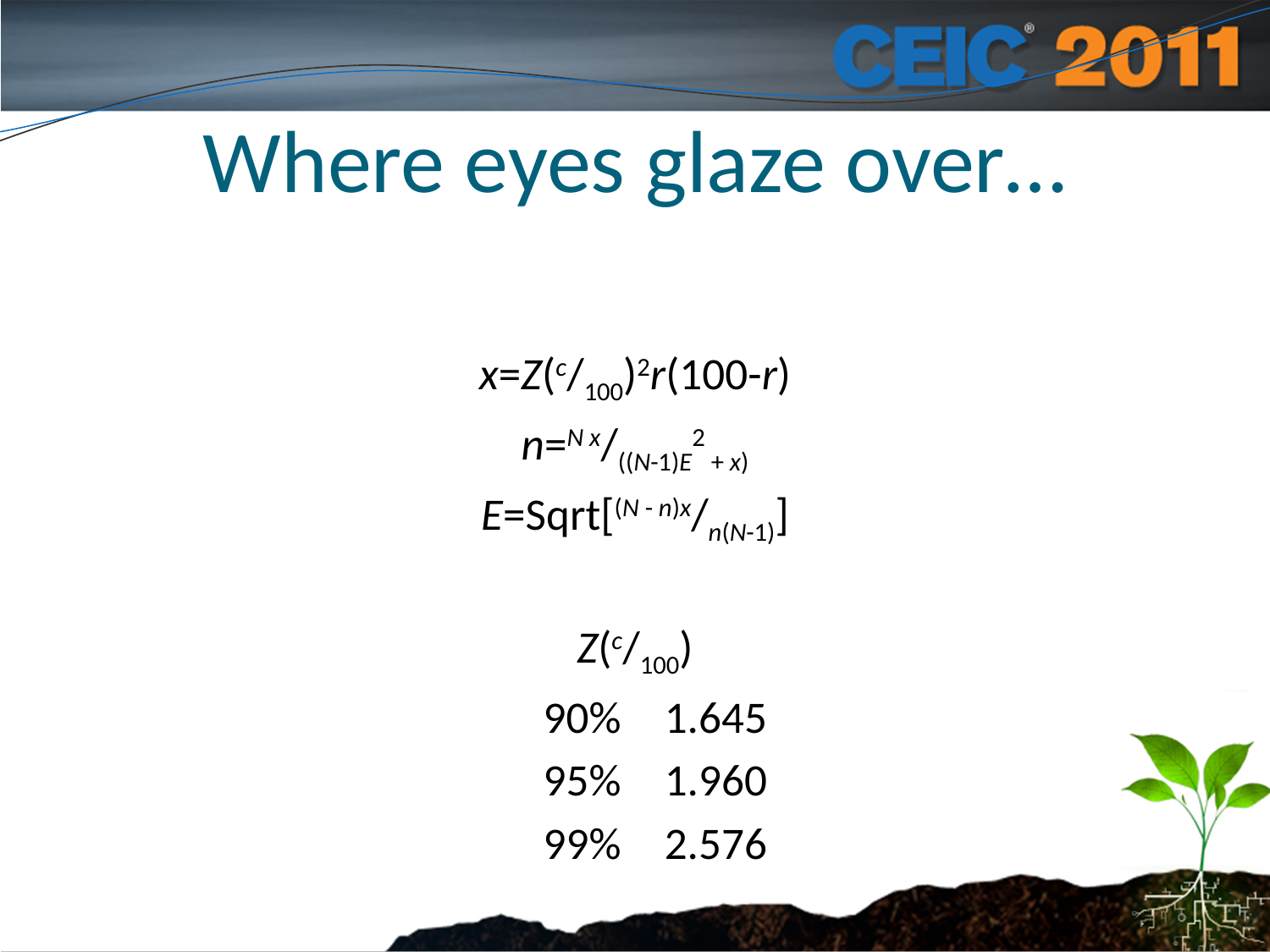

# Where eyes glaze over…
x=Z(c/100)2r(100-r)
n=N x/((N-1)E2 + x)
E=Sqrt[(N - n)x/n(N-1)]

Z(c/100)
    90%	1.645
    95%	1.960
    99%	2.576